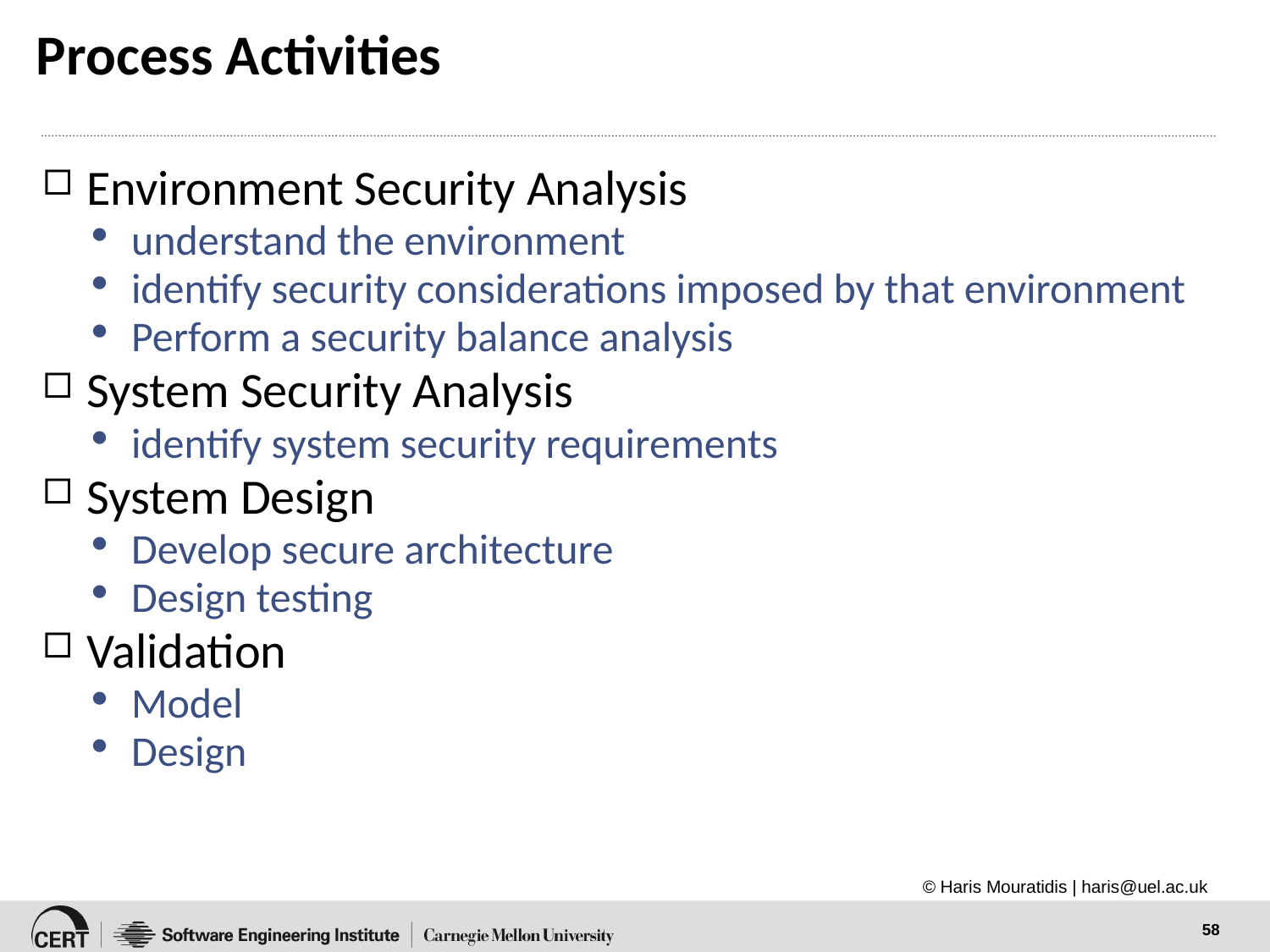

# Process Activities
Environment Security Analysis
understand the environment
identify security considerations imposed by that environment
Perform a security balance analysis
System Security Analysis
identify system security requirements
System Design
Develop secure architecture
Design testing
Validation
Model
Design

© Haris Mouratidis | haris@uel.ac.uk